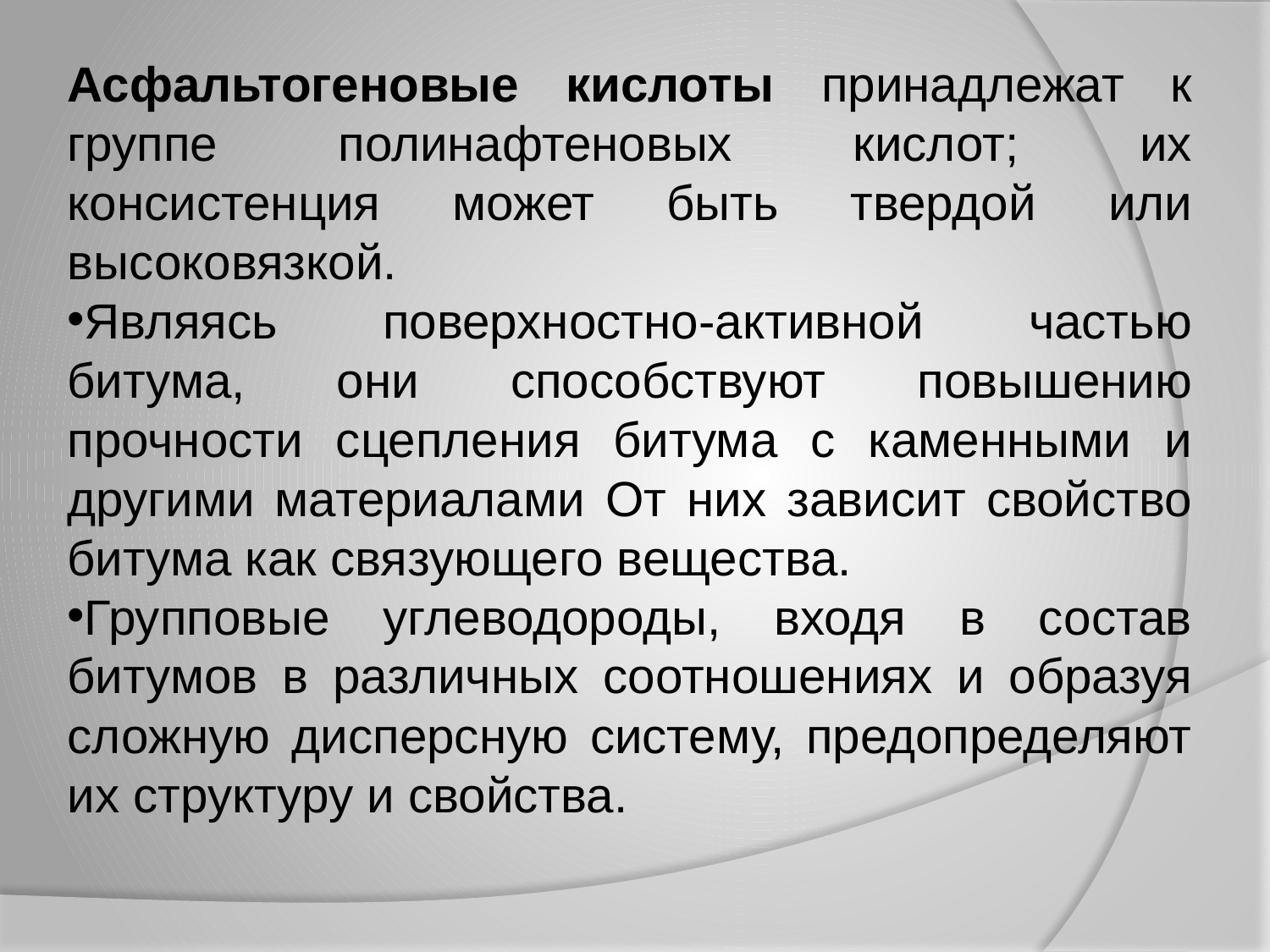

Асфальтогеновые кислоты принадлежат к группе полинафтеновых кислот; их консистенция может быть твердой или высоковязкой.
Являясь поверхностно-активной частью битума, они способствуют повышению прочности сцепления битума с каменными и другими материалами От них зависит свойство битума как связующего вещества.
Групповые углеводороды, входя в состав битумов в различных соотношениях и образуя сложную дисперсную систему, предопределяют их структуру и свойства.